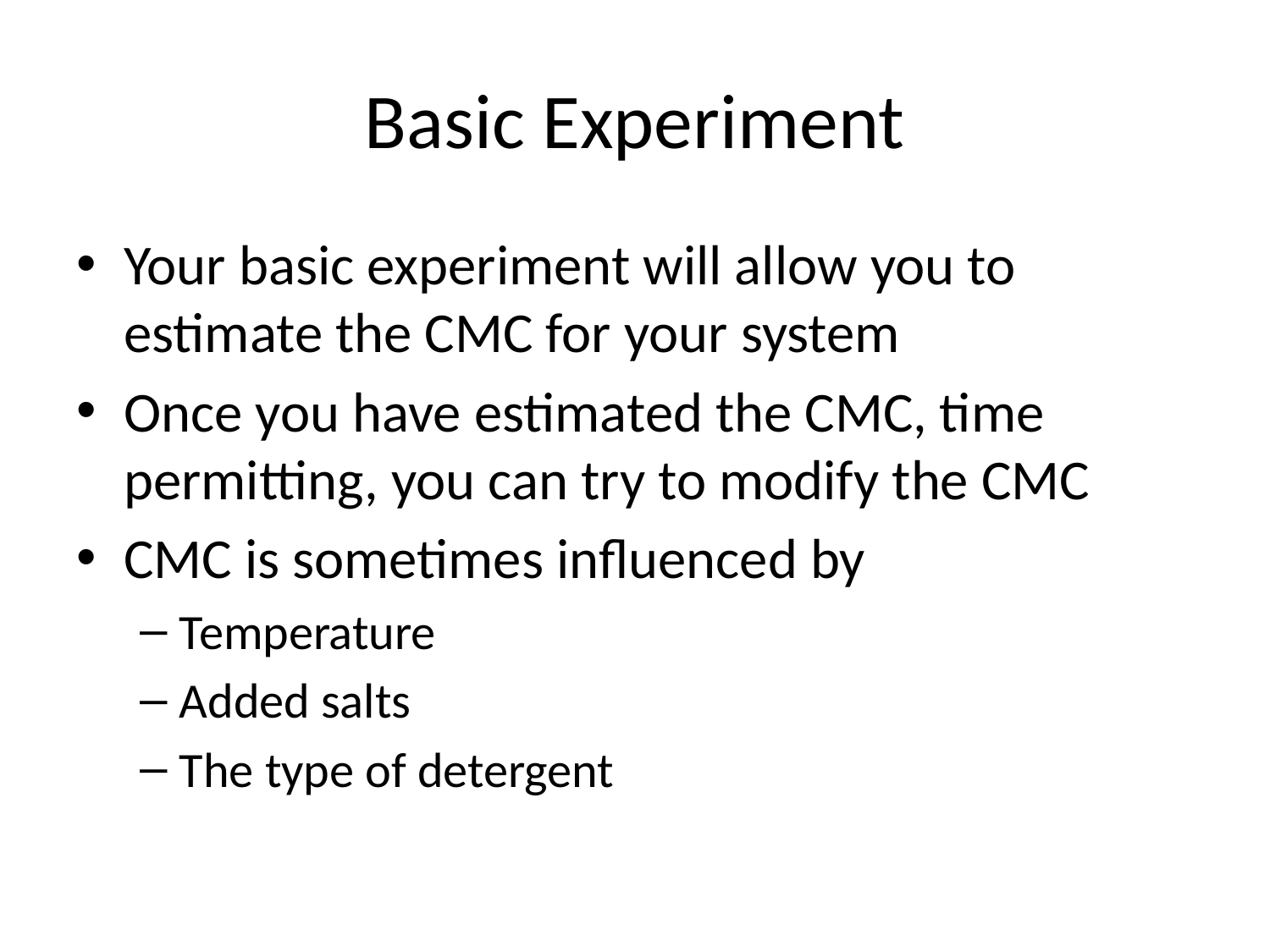

# Basic Experiment
Your basic experiment will allow you to estimate the CMC for your system
Once you have estimated the CMC, time permitting, you can try to modify the CMC
CMC is sometimes influenced by
Temperature
Added salts
The type of detergent